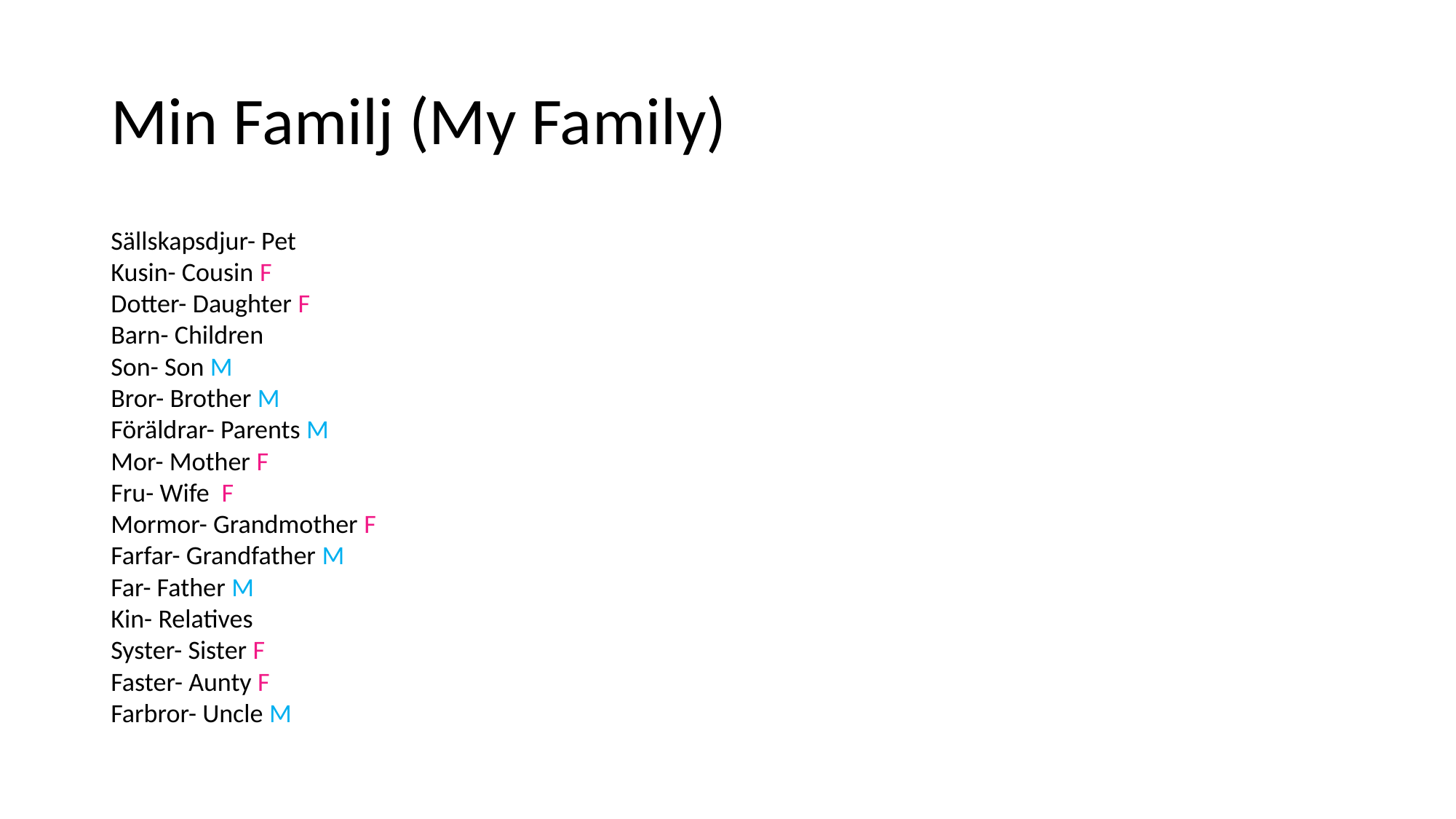

# Min Familj (My Family)
Sällskapsdjur- Pet
Kusin- Cousin F
Dotter- Daughter F
Barn- Children
Son- Son M
Bror- Brother M
Föräldrar- Parents M
Mor- Mother F
Fru- Wife  F
Mormor- Grandmother F
Farfar- Grandfather M
Far- Father M
Kin- Relatives
Syster- Sister F
Faster- Aunty F
Farbror- Uncle M